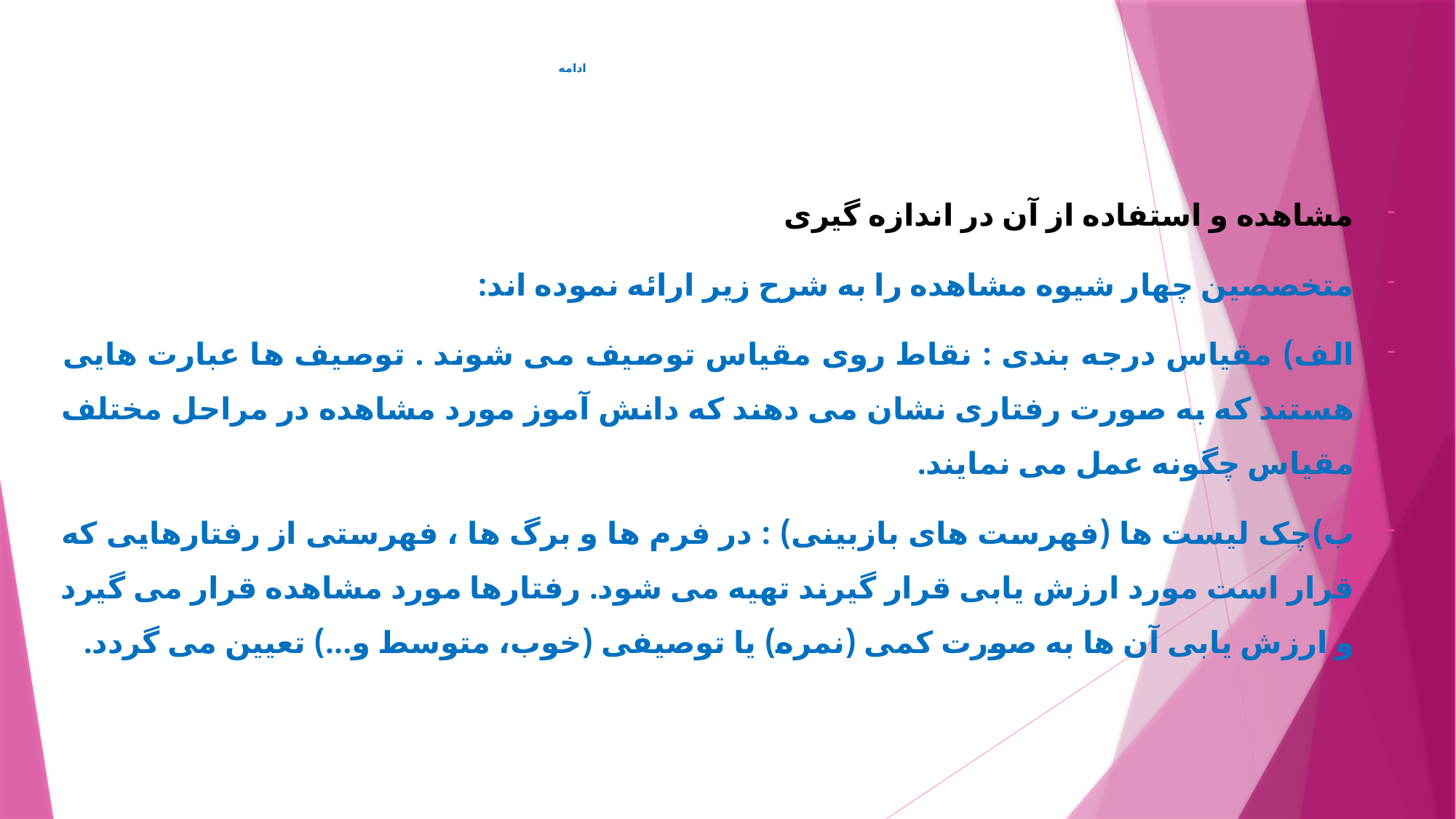

# ادامه
مشاهده و استفاده از آن در اندازه گیری
متخصصین چهار شیوه مشاهده را به شرح زیر ارائه نموده اند:
الف) مقیاس درجه بندی : نقاط روی مقیاس توصیف می شوند . توصیف ها عبارت هایی هستند که به صورت رفتاری نشان می دهند که دانش آموز مورد مشاهده در مراحل مختلف مقیاس چگونه عمل می نمایند.
ب)چک لیست ها (فهرست های بازبینی) : در فرم ها و برگ ها ، فهرستی از رفتارهایی که قرار است مورد ارزش یابی قرار گیرند تهیه می شود. رفتارها مورد مشاهده قرار می گیرد و ارزش یابی آن ها به صورت کمی (نمره) یا توصیفی (خوب، متوسط و...) تعیین می گردد.